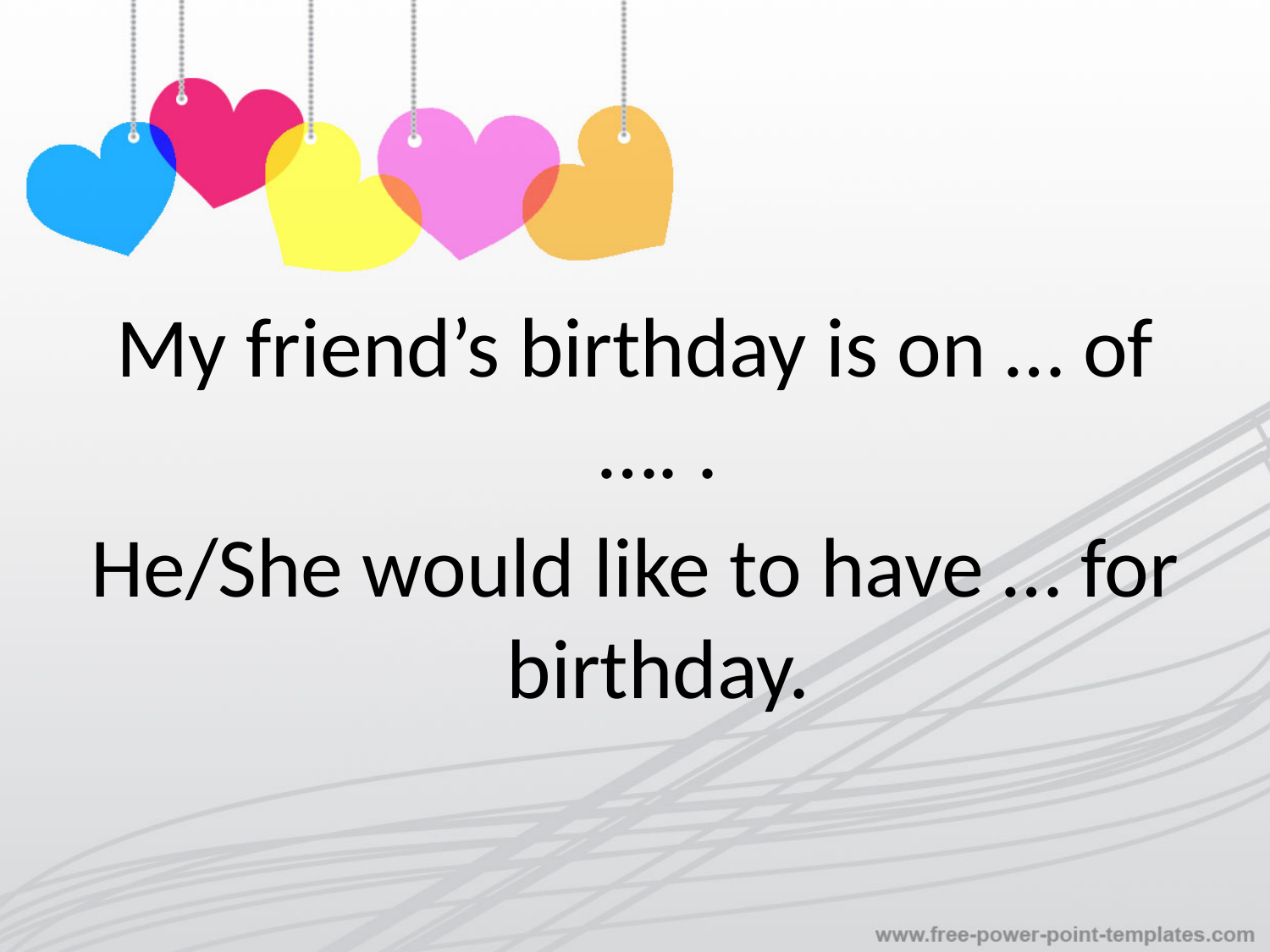

#
My friend’s birthday is on … of …. .
He/She would like to have … for birthday.